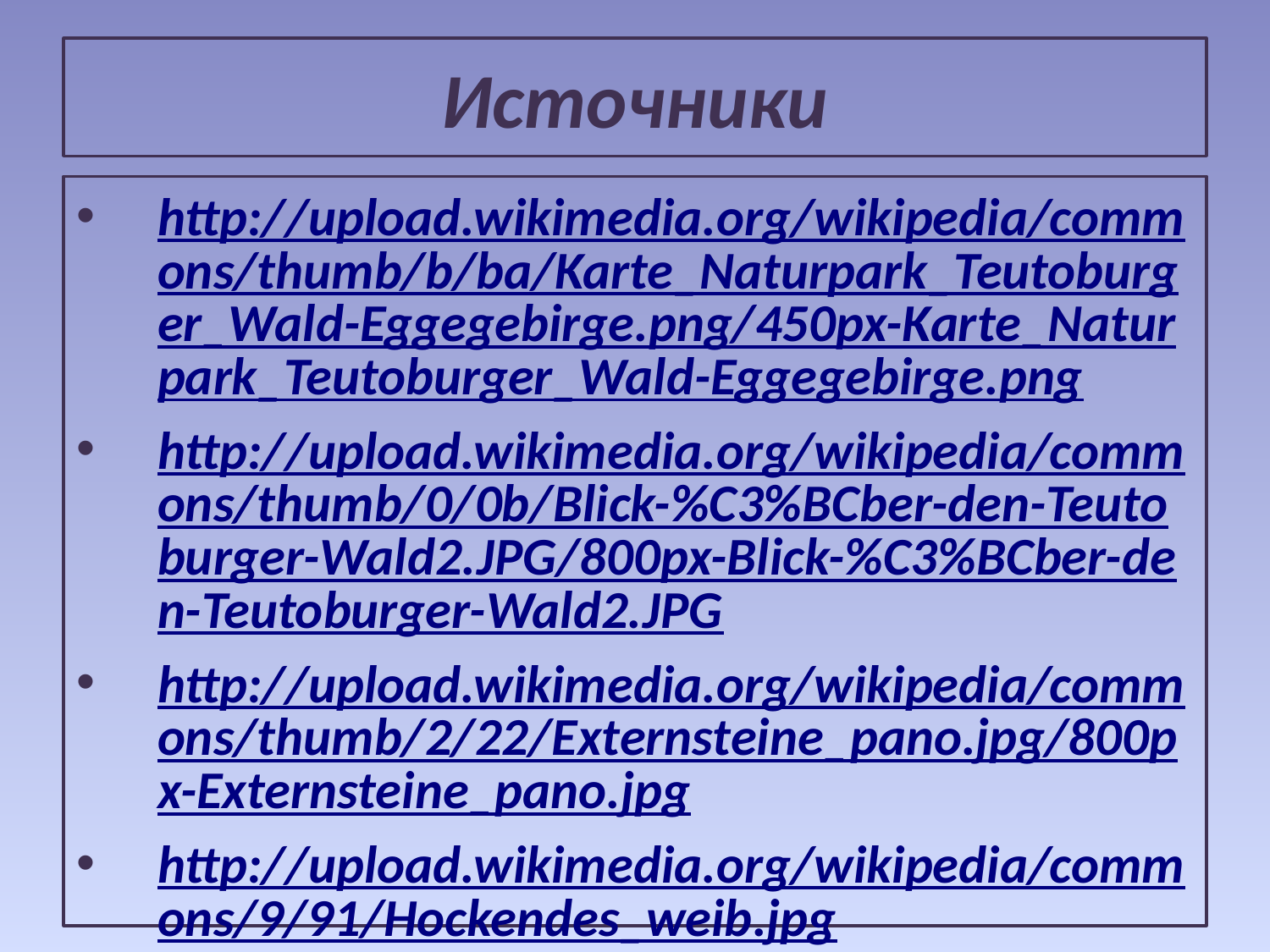

# Источники
http://upload.wikimedia.org/wikipedia/commons/thumb/b/ba/Karte_Naturpark_Teutoburger_Wald-Eggegebirge.png/450px-Karte_Naturpark_Teutoburger_Wald-Eggegebirge.png
http://upload.wikimedia.org/wikipedia/commons/thumb/0/0b/Blick-%C3%BCber-den-Teutoburger-Wald2.JPG/800px-Blick-%C3%BCber-den-Teutoburger-Wald2.JPG
http://upload.wikimedia.org/wikipedia/commons/thumb/2/22/Externsteine_pano.jpg/800px-Externsteine_pano.jpg
http://upload.wikimedia.org/wikipedia/commons/9/91/Hockendes_weib.jpg
http://upload.wikimedia.org/wikipedia/commons/thumb/8/8f/Herbst_im_Teutoburgerwald.jpg/800px-Herbst_im_Teutoburgerwald.jpg
http://upload.wikimedia.org/wikipedia/commons/thumb/1/10/Teutoburgerwald.jpg/800px-Teutoburgerwald.jpg
http://upload.wikimedia.org/wikipedia/commons/thumb/8/88/Arminius1.jpg/400px-Arminius1.jpg
http://upload.wikimedia.org/wikipedia/commons/thumb/e/e3/Teutoburger_Wald_Panorama_.jpg/2048px-Teutoburger_Wald_Panorama_.jpg